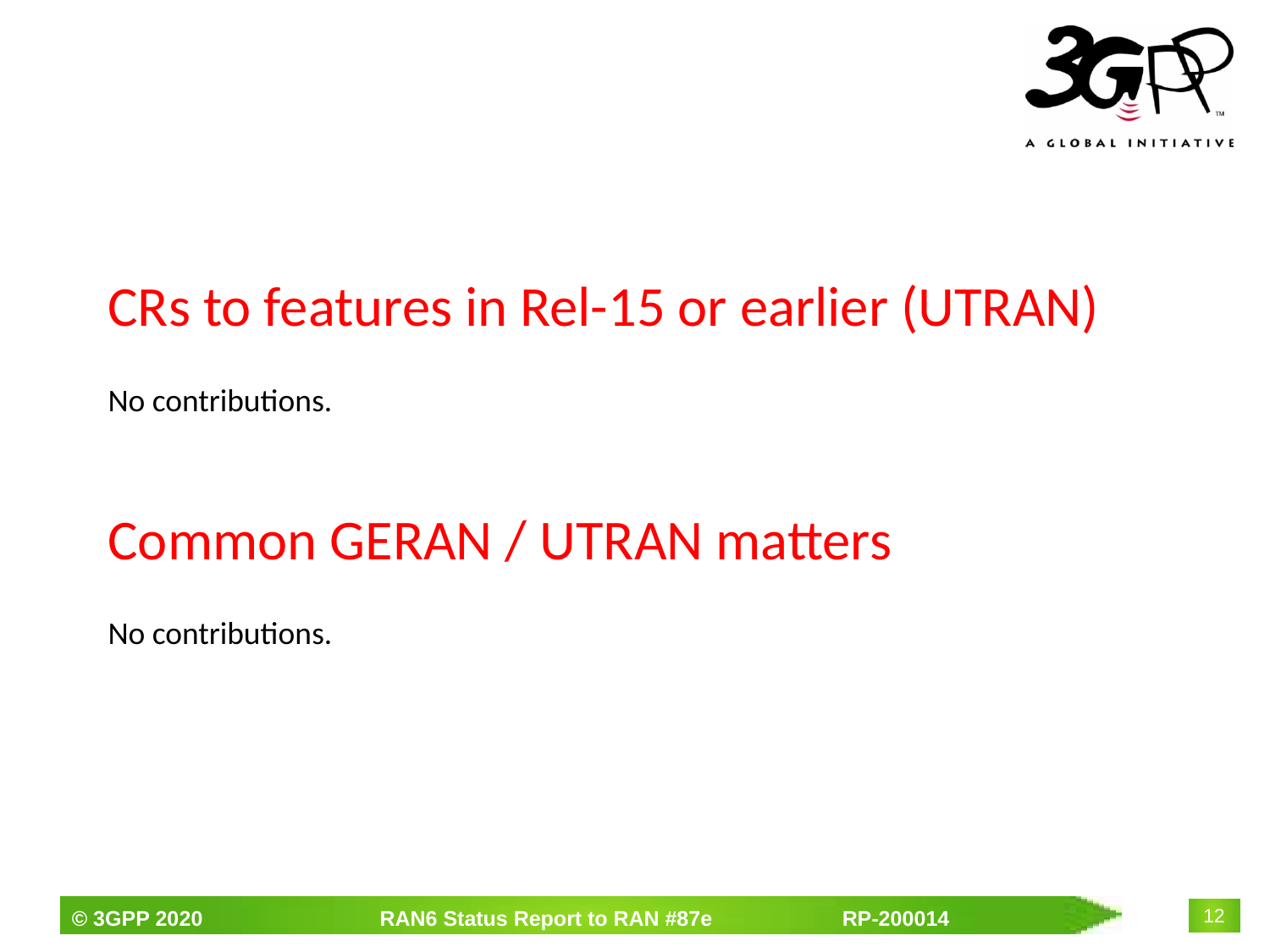

# CRs to features in Rel-15 or earlier (UTRAN) No contributions. Common GERAN / UTRAN matters No contributions.